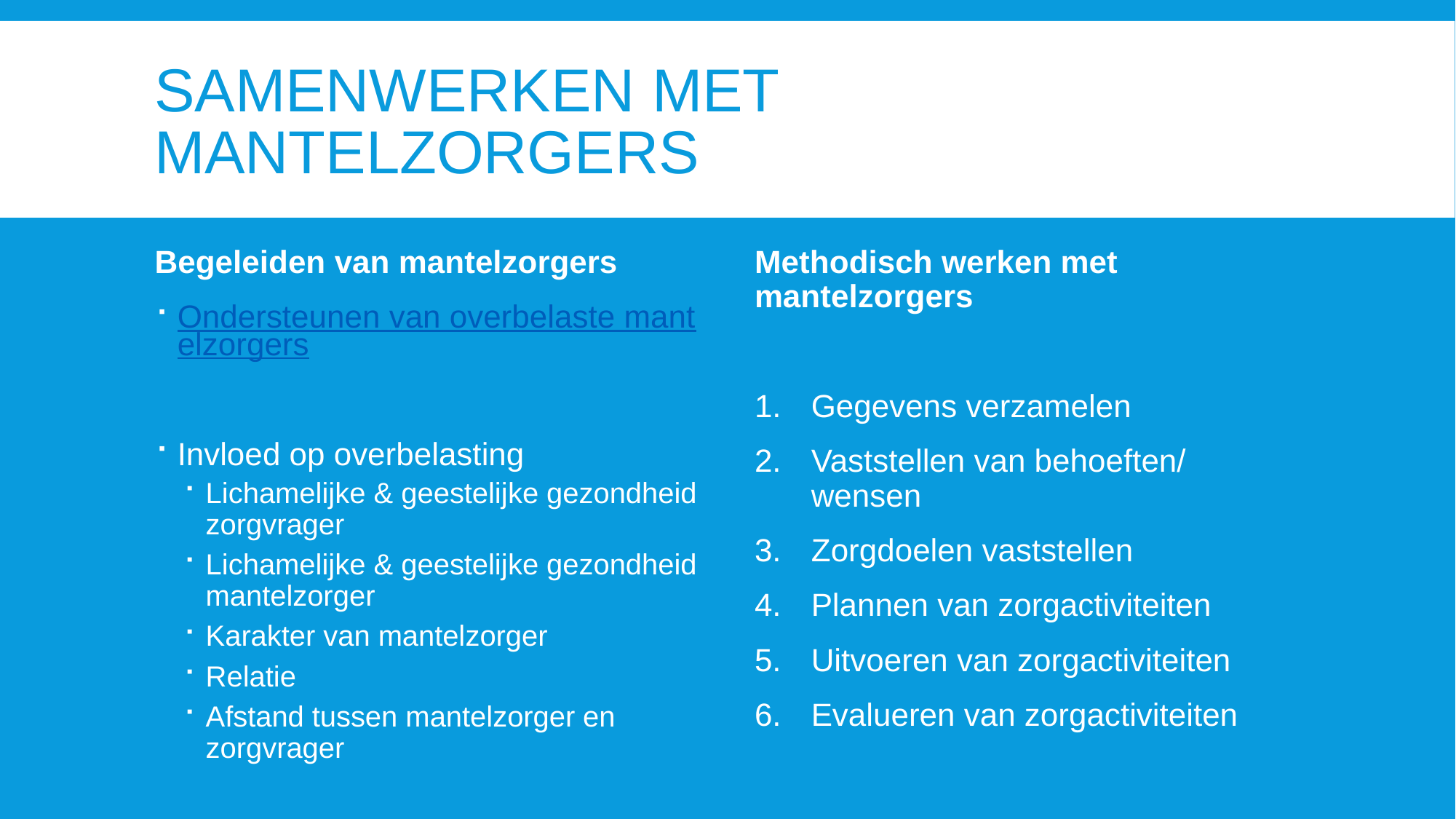

# Samenwerken met mantelzorgers
Begeleiden van mantelzorgers
Ondersteunen van overbelaste mantelzorgers

Invloed op overbelasting
Lichamelijke & geestelijke gezondheid zorgvrager
Lichamelijke & geestelijke gezondheid mantelzorger
Karakter van mantelzorger
Relatie
Afstand tussen mantelzorger en zorgvrager

Methodisch werken met mantelzorgers

Gegevens verzamelen
Vaststellen van behoeften/ wensen
Zorgdoelen vaststellen
Plannen van zorgactiviteiten
Uitvoeren van zorgactiviteiten
Evalueren van zorgactiviteiten